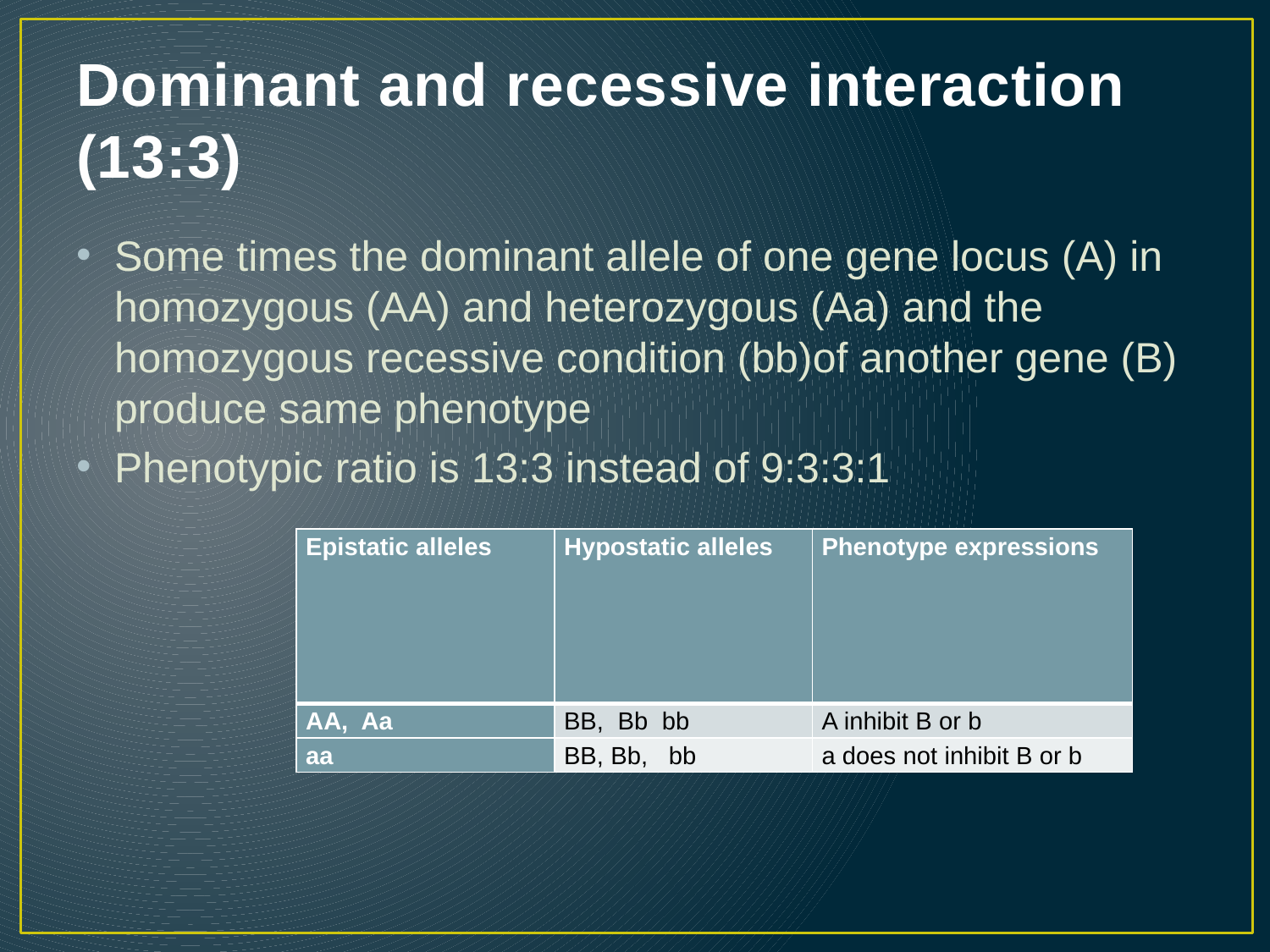

# Dominant and recessive interaction (13:3)
Some times the dominant allele of one gene locus (A) in homozygous (AA) and heterozygous (Aa) and the homozygous recessive condition (bb)of another gene (B) produce same phenotype
Phenotypic ratio is 13:3 instead of 9:3:3:1

| Epistatic alleles | Hypostatic alleles | Phenotype expressions |
| --- | --- | --- |
| AA, Aa | BB, Bb bb | A inhibit B or b |
| aa | BB, Bb, bb | a does not inhibit B or b |